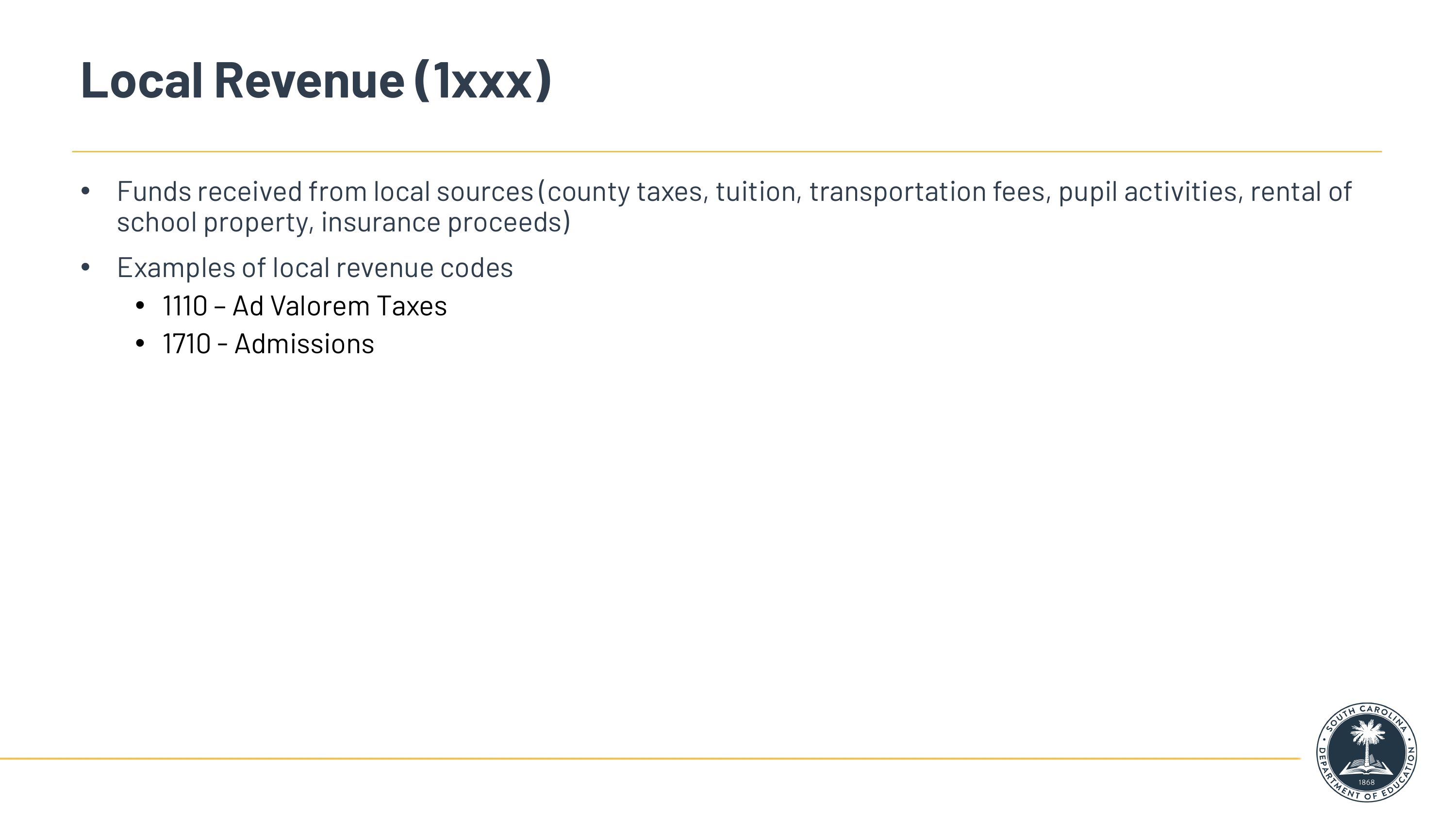

# Local Revenue (1xxx)
Funds received from local sources (county taxes, tuition, transportation fees, pupil activities, rental of school property, insurance proceeds)
Examples of local revenue codes
1110 – Ad Valorem Taxes
1710 - Admissions